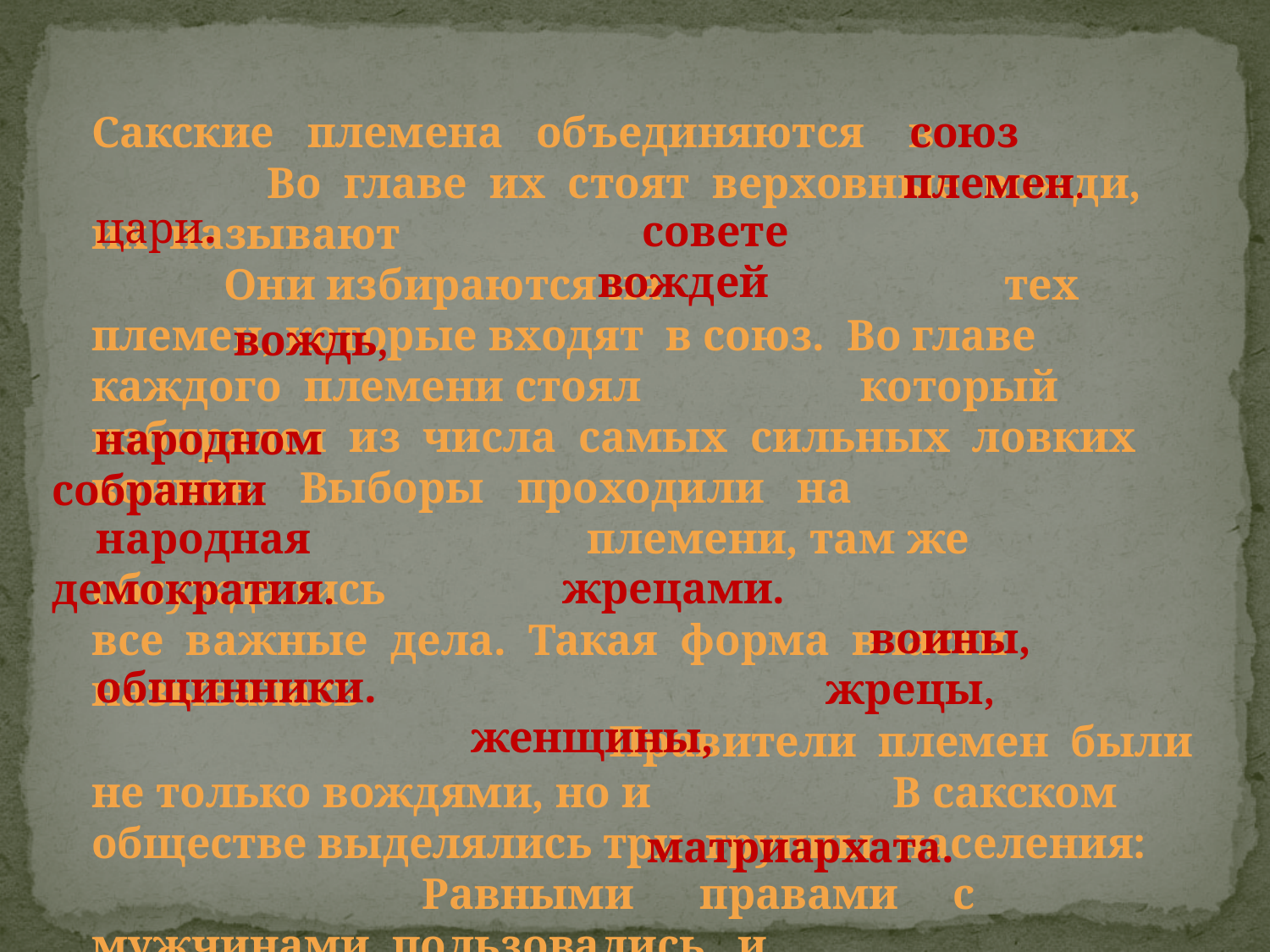

Сакские   племена   объединяются    в                                         Во  главе  их  стоят  верховные  вожди,  их  называют
            Они избираются на                               тех племен, которые входят  в союз.  Во главе  каждого  племени стоял                    который избирался  из  числа  самых  сильных  ловких   воинов.   Выборы   проходили   на
                                             племени, там же  обсуждались
все  важные  дела.  Такая  форма  власти  называлась
                                               Правители  племен  были  не только вождями, но и                      В сакском обществе выделялись три  группы  населения:
                              Равными      правами     с   мужчинами  пользовались   и                                  так    как    у    саков      сохранились     пережитки

    союз племен.

    цари.
    совете вождей
   вождь,
    народном собрании
    народная демократия.
    жрецами.
    воины, жрецы,

    общинники.
  женщины,
    матриархата.